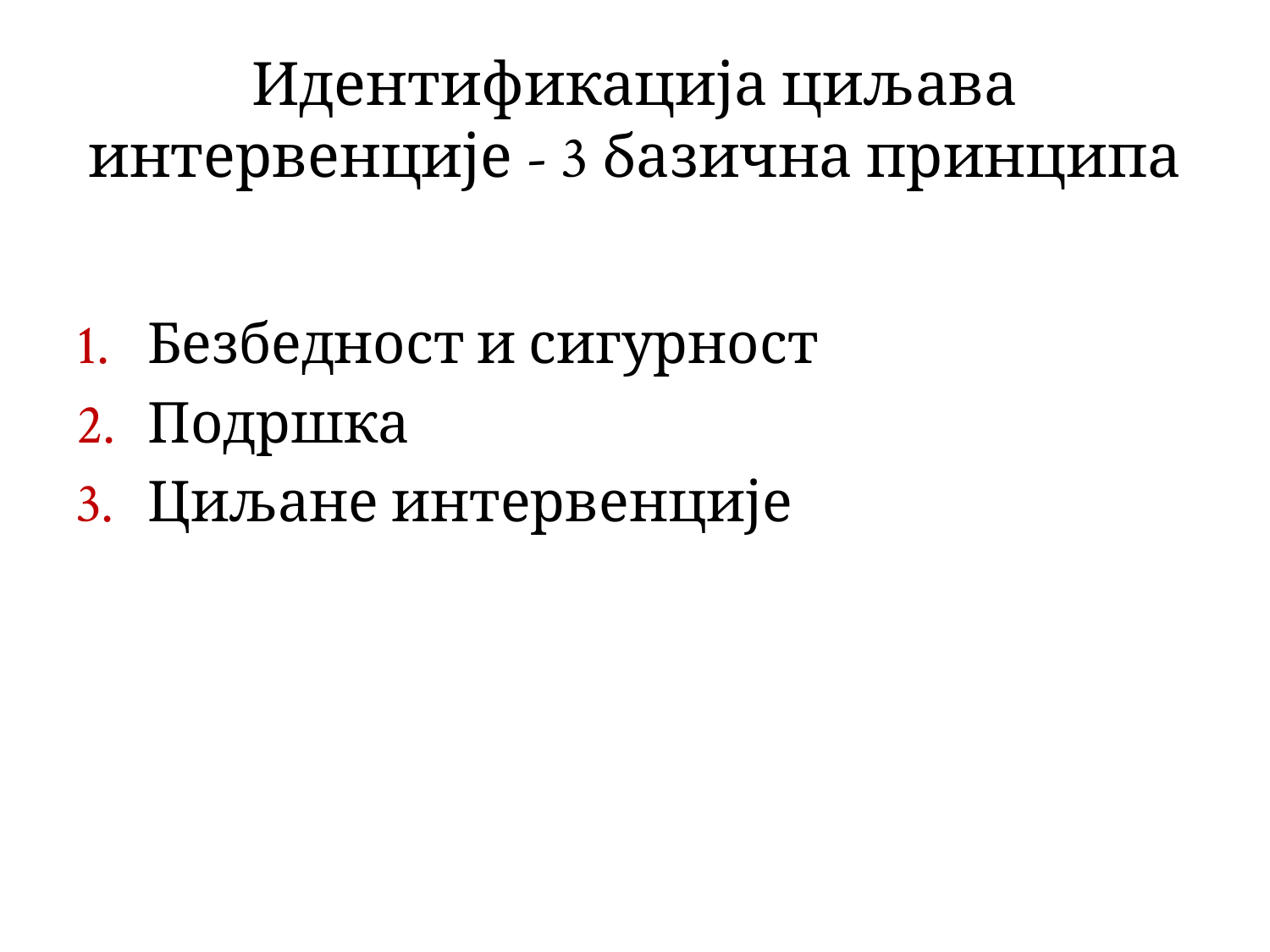

# Идентификација циљава интервенције - 3 базична принципа

Безбедност и сигурност
Подршка
Циљане интервенције